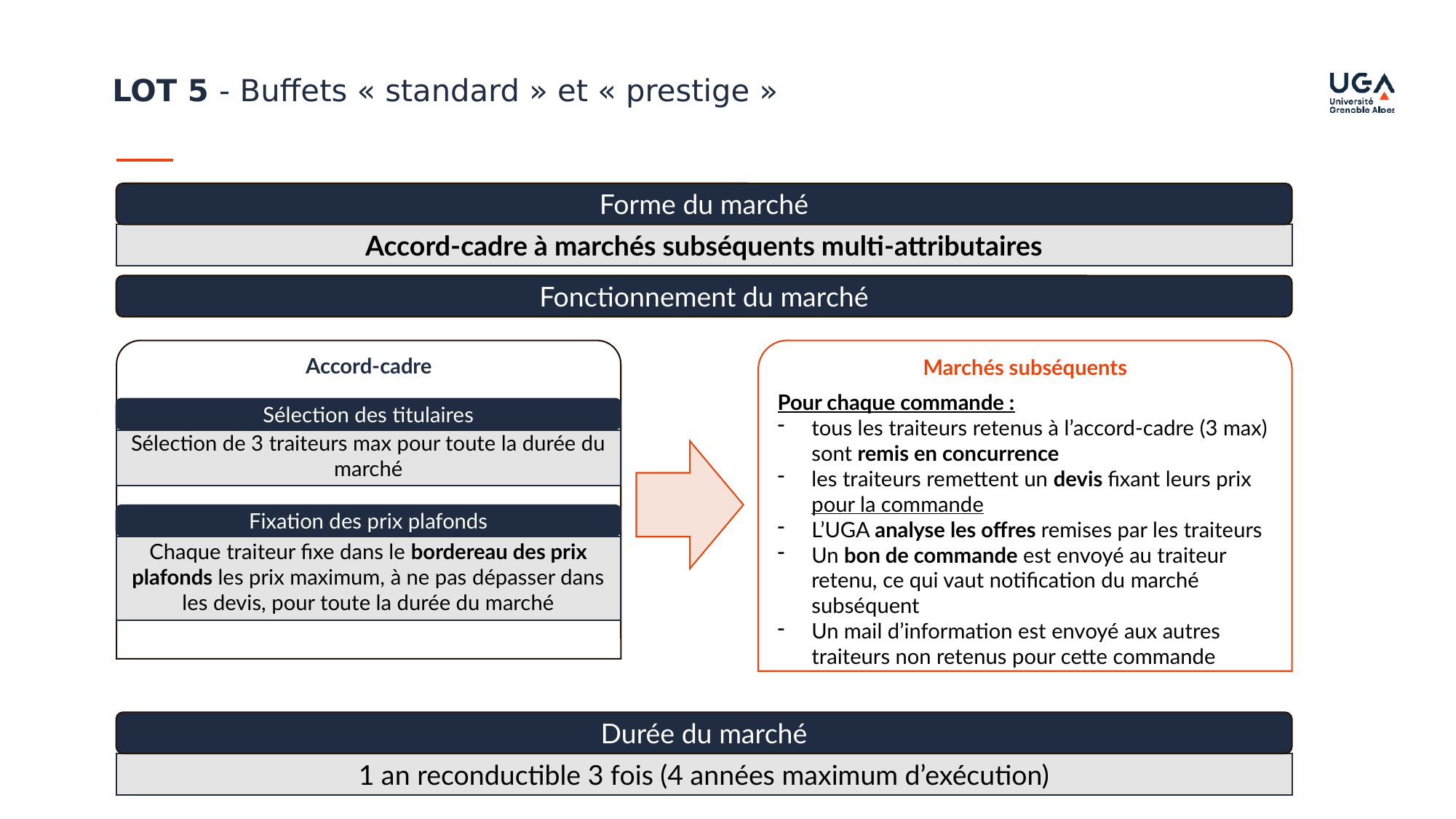

LOT 5 - Buffets « standard » et « prestige »
Forme du marché
Accord-cadre à marchés subséquents multi-attributaires
Fonctionnement du marché
Accord-cadre
Marchés subséquents

Pour chaque commande :
tous les traiteurs retenus à l’accord-cadre (3 max) sont remis en concurrence
les traiteurs remettent un devis fixant leurs prix pour la commande
L’UGA analyse les offres remises par les traiteurs
Un bon de commande est envoyé au traiteur retenu, ce qui vaut notification du marché subséquent
Un mail d’information est envoyé aux autres traiteurs non retenus pour cette commande

Sélection des titulaires
Sélection de 3 traiteurs max pour toute la durée du marché

Fixation des prix plafonds
Chaque traiteur fixe dans le bordereau des prix plafonds les prix maximum, à ne pas dépasser dans les devis, pour toute la durée du marché
Durée du marché
1 an reconductible 3 fois (4 années maximum d’exécution)